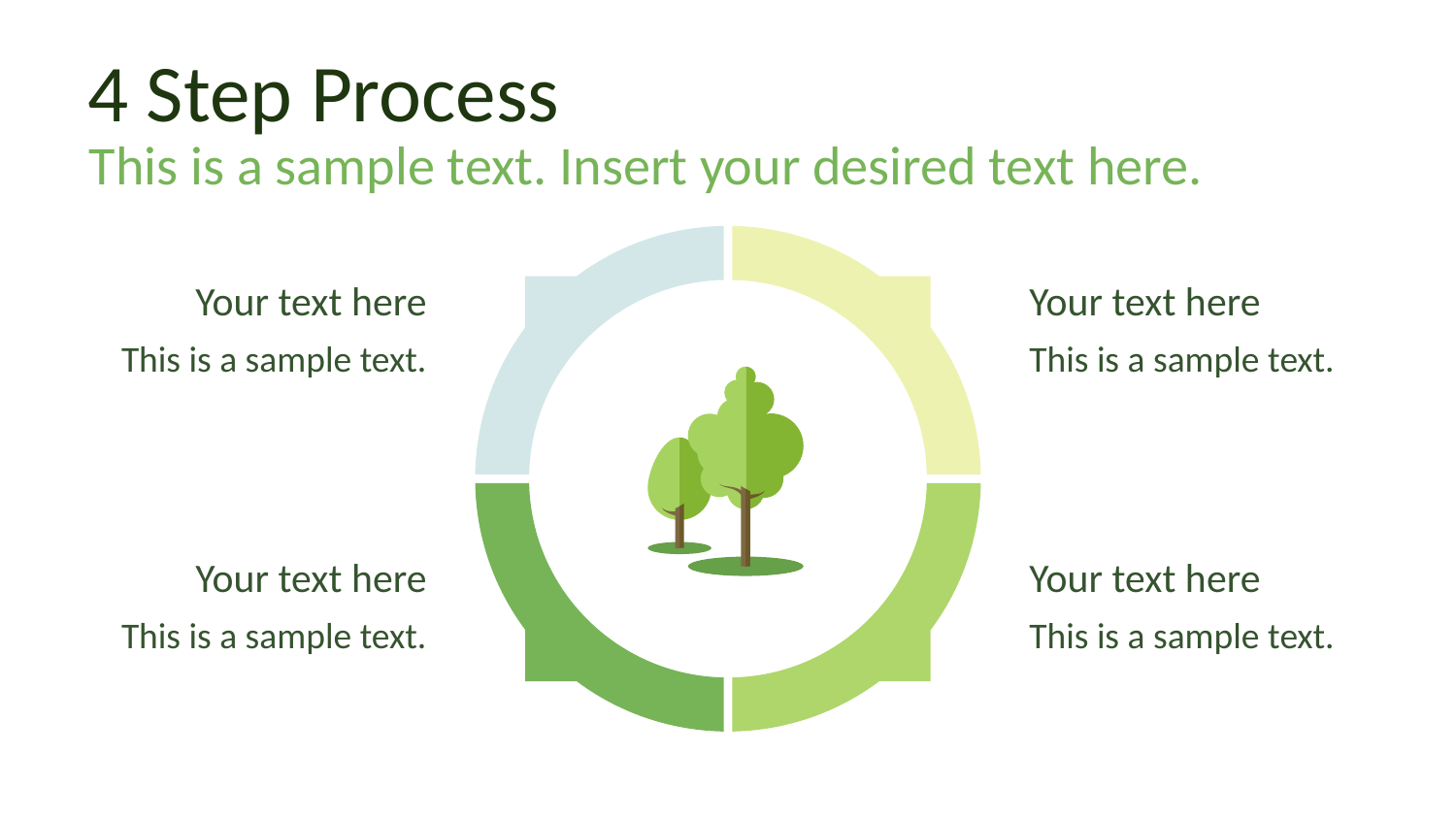

# 4 Step Process
This is a sample text. Insert your desired text here.
Your text here
Your text here
This is a sample text.
This is a sample text.
Your text here
Your text here
This is a sample text.
This is a sample text.